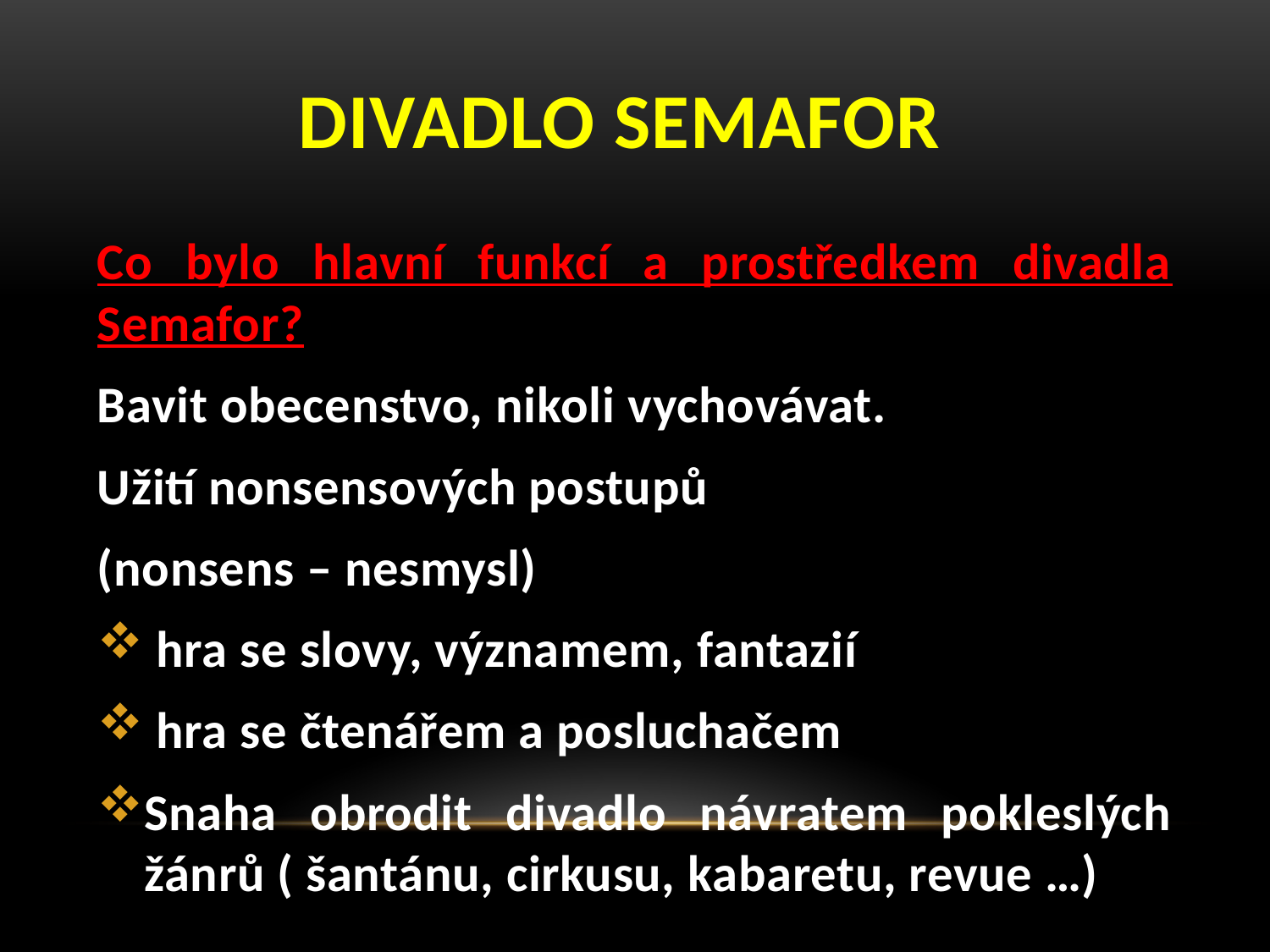

# Divadlo Semafor
Co bylo hlavní funkcí a prostředkem divadla Semafor?
Bavit obecenstvo, nikoli vychovávat.
Užití nonsensových postupů
(nonsens – nesmysl)
 hra se slovy, významem, fantazií
 hra se čtenářem a posluchačem
Snaha obrodit divadlo návratem pokleslých žánrů ( šantánu, cirkusu, kabaretu, revue …)